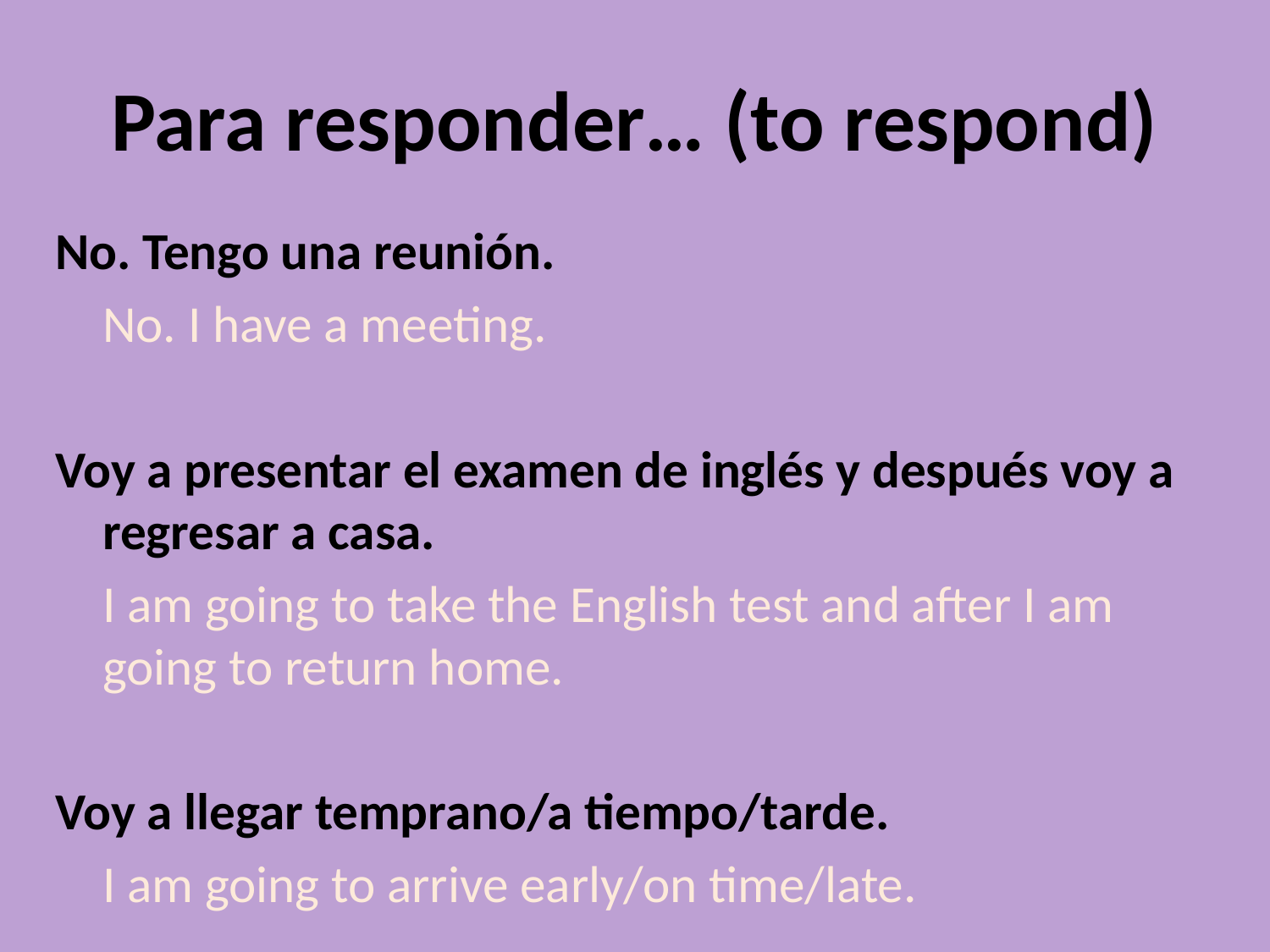

# Para responder… (to respond)
No. Tengo una reunión.
	No. I have a meeting.

Voy a presentar el examen de inglés y después voy a regresar a casa.
	I am going to take the English test and after I am going to return home.

Voy a llegar temprano/a tiempo/tarde.
	I am going to arrive early/on time/late.